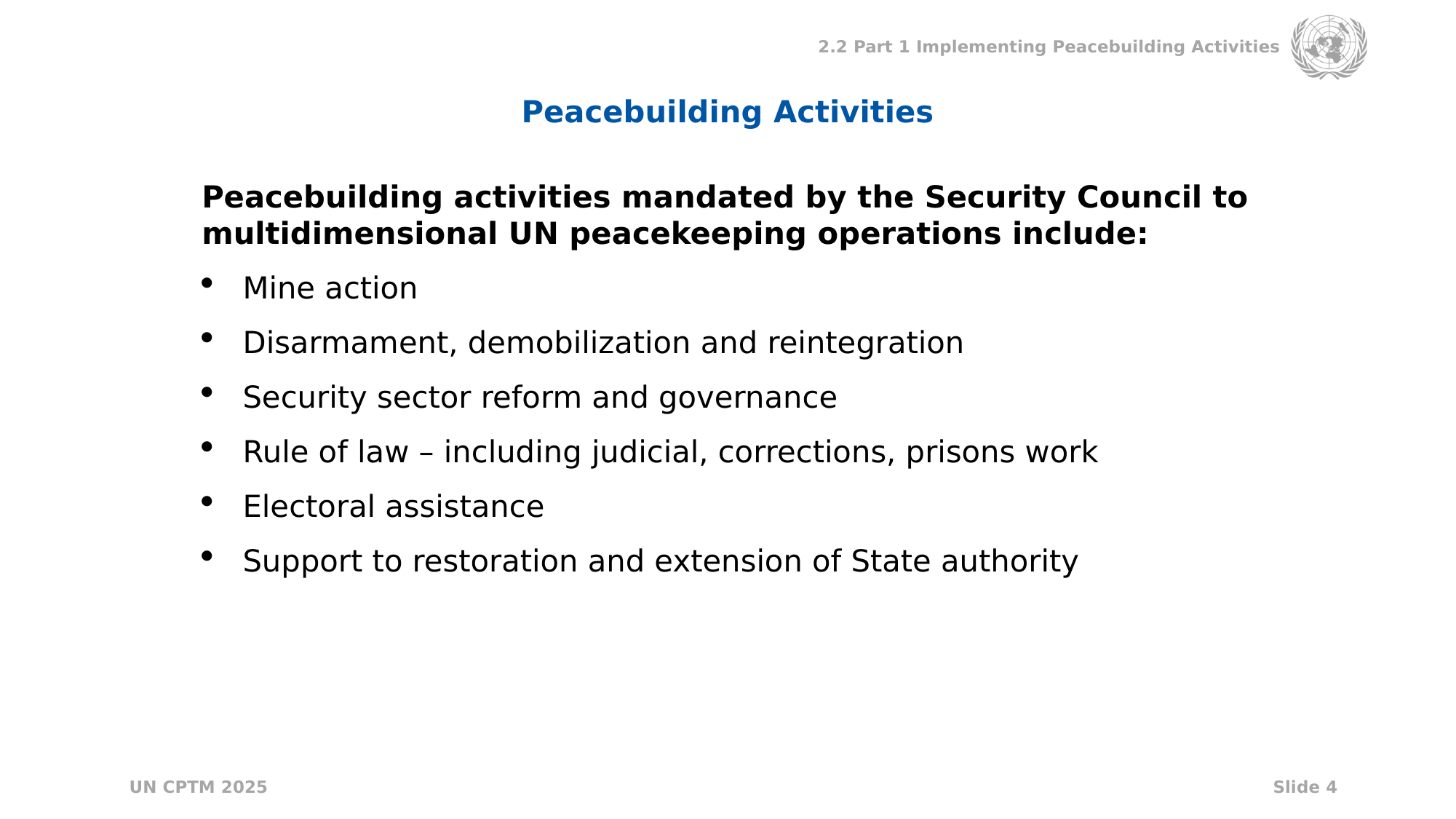

Peacebuilding Activities
Peacebuilding activities mandated by the Security Council to multidimensional UN peacekeeping operations include:
Mine action
Disarmament, demobilization and reintegration
Security sector reform and governance
Rule of law – including judicial, corrections, prisons work
Electoral assistance
Support to restoration and extension of State authority